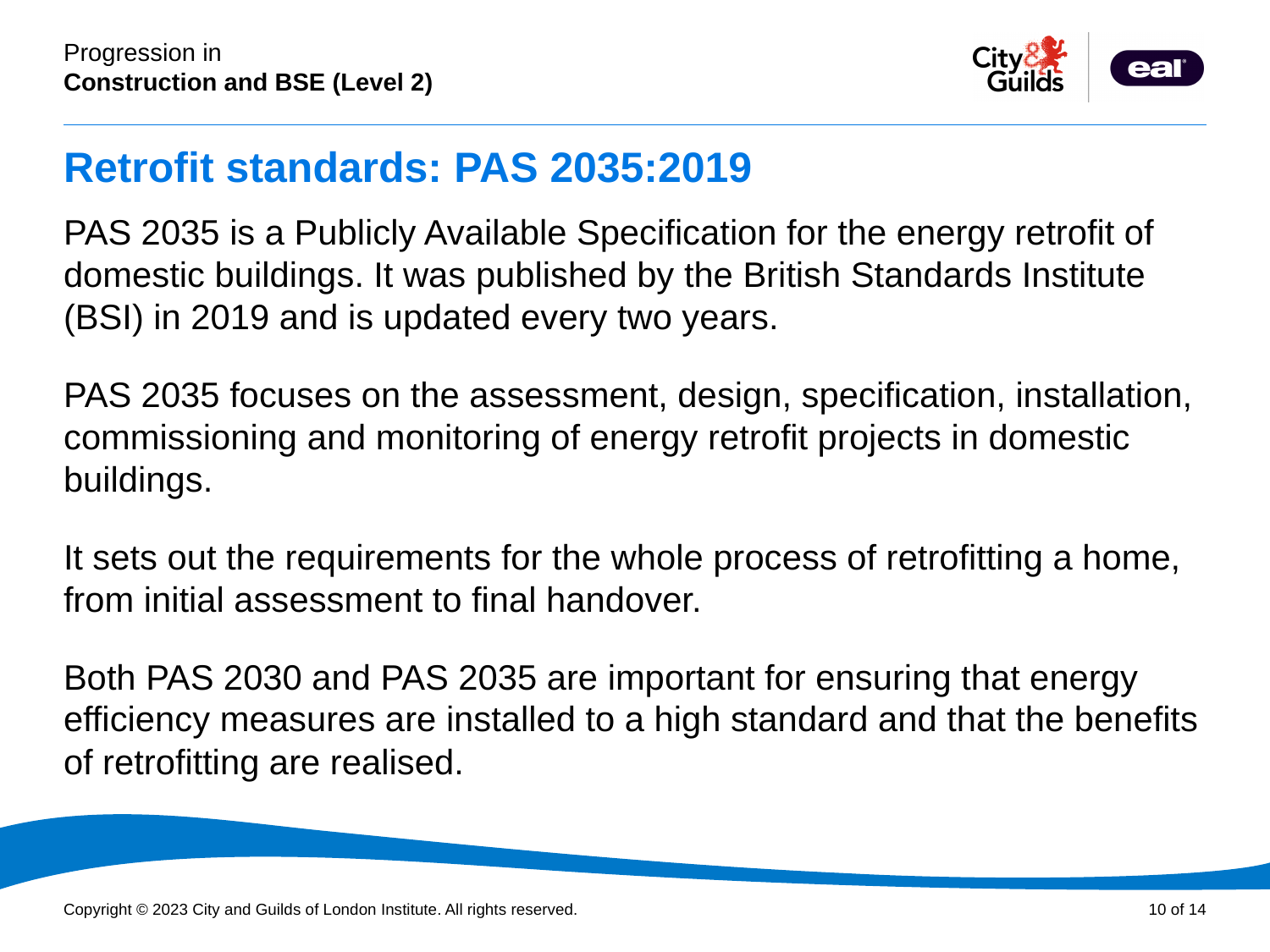

# Retrofit standards: PAS 2035:2019
PAS 2035 is a Publicly Available Specification for the energy retrofit of domestic buildings. It was published by the British Standards Institute (BSI) in 2019 and is updated every two years.
PAS 2035 focuses on the assessment, design, specification, installation, commissioning and monitoring of energy retrofit projects in domestic buildings.
It sets out the requirements for the whole process of retrofitting a home, from initial assessment to final handover.
Both PAS 2030 and PAS 2035 are important for ensuring that energy efficiency measures are installed to a high standard and that the benefits of retrofitting are realised.